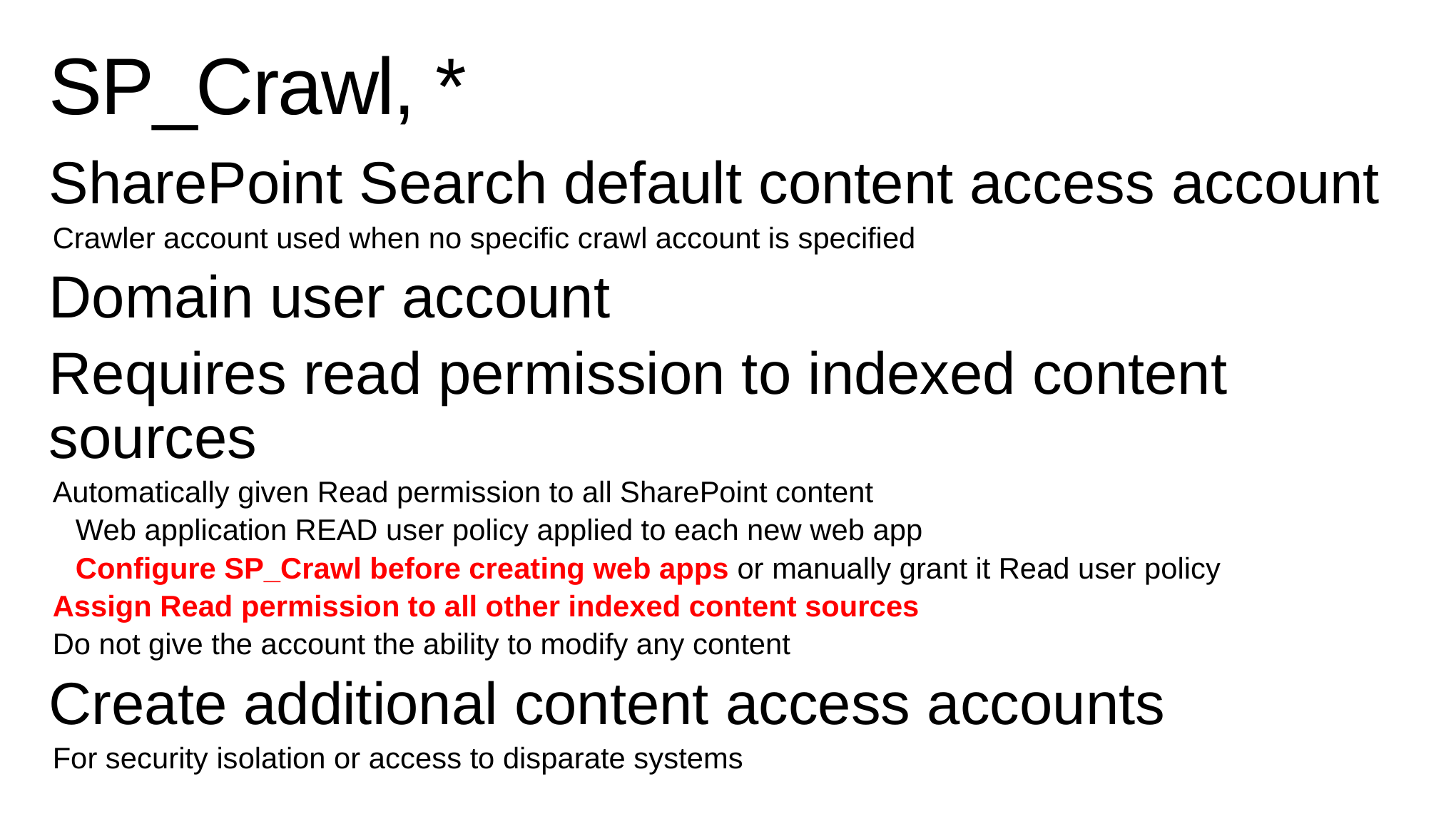

# SP_Crawl, *
SharePoint Search default content access account
Crawler account used when no specific crawl account is specified
Domain user account
Requires read permission to indexed content sources
Automatically given Read permission to all SharePoint content
Web application READ user policy applied to each new web app
Configure SP_Crawl before creating web apps or manually grant it Read user policy
Assign Read permission to all other indexed content sources
Do not give the account the ability to modify any content
Create additional content access accounts
For security isolation or access to disparate systems